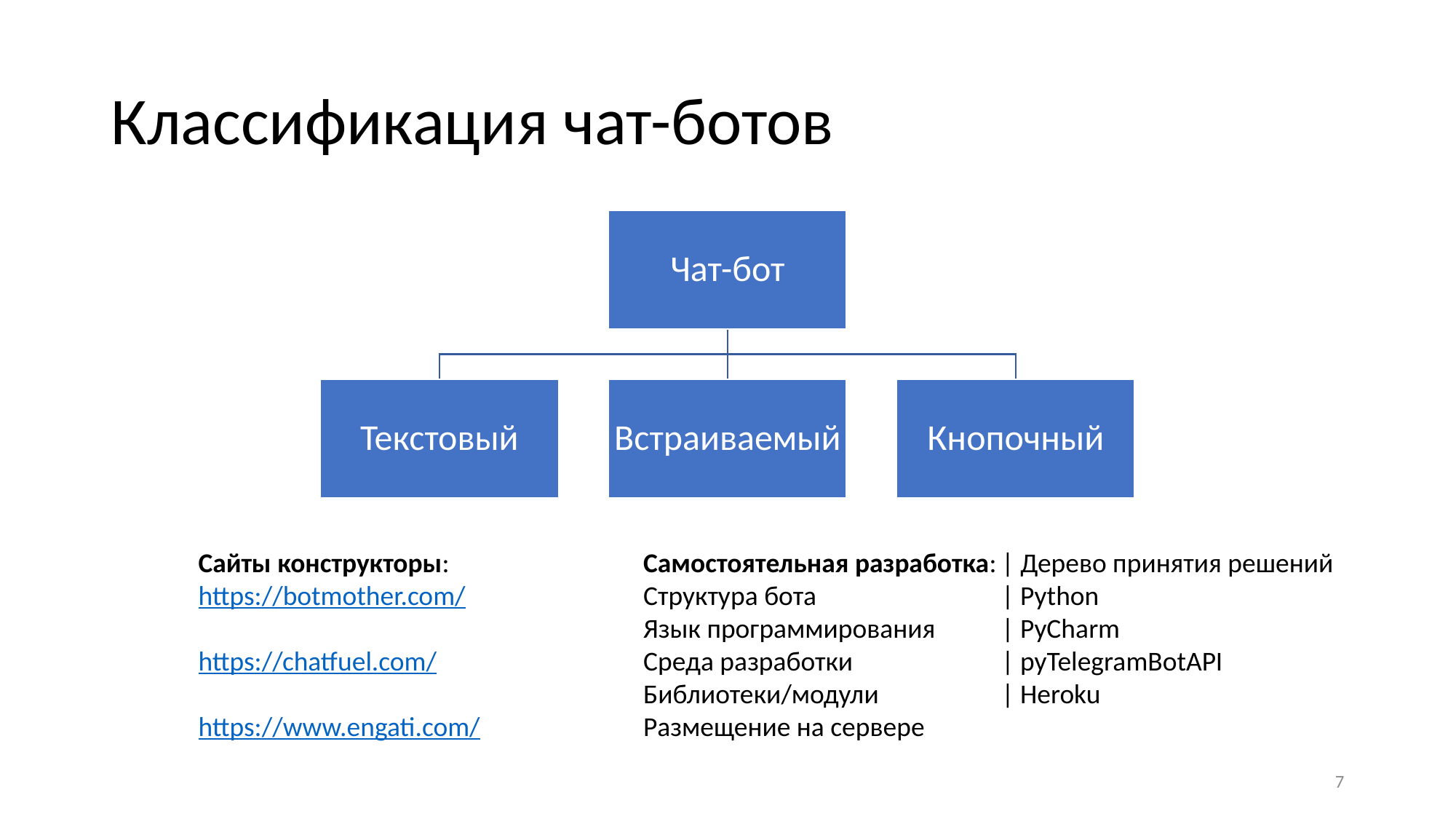

# Классификация чат-ботов
Чат-бот
Текстовый
Встраиваемый
Кнопочный
Самостоятельная разработка:
Структура бота
Язык программирования
Среда разработки
Библиотеки/модули
Размещение на сервере

| Дерево принятия решений
| Python
| PyCharm
| pyTelegramBotAPI
| Heroku
Сайты конструкторы:
https://botmother.com/

https://chatfuel.com/

https://www.engati.com/

7